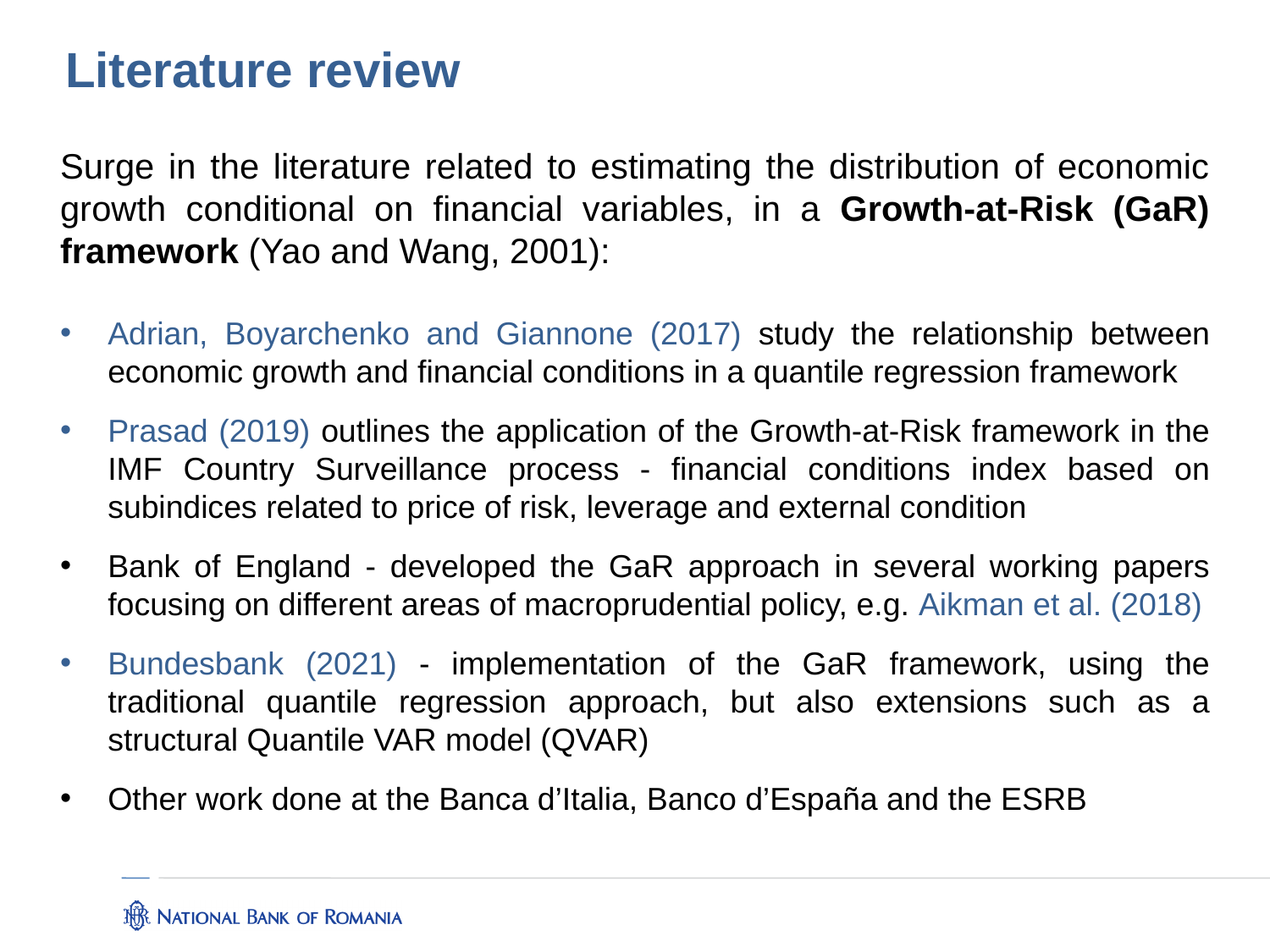

Literature review
Surge in the literature related to estimating the distribution of economic growth conditional on financial variables, in a Growth-at-Risk (GaR) framework (Yao and Wang, 2001):

Adrian, Boyarchenko and Giannone (2017) study the relationship between economic growth and financial conditions in a quantile regression framework
Prasad (2019) outlines the application of the Growth-at-Risk framework in the IMF Country Surveillance process - financial conditions index based on subindices related to price of risk, leverage and external condition
Bank of England - developed the GaR approach in several working papers focusing on different areas of macroprudential policy, e.g. Aikman et al. (2018)
Bundesbank (2021) - implementation of the GaR framework, using the traditional quantile regression approach, but also extensions such as a structural Quantile VAR model (QVAR)
Other work done at the Banca d’Italia, Banco d’España and the ESRB